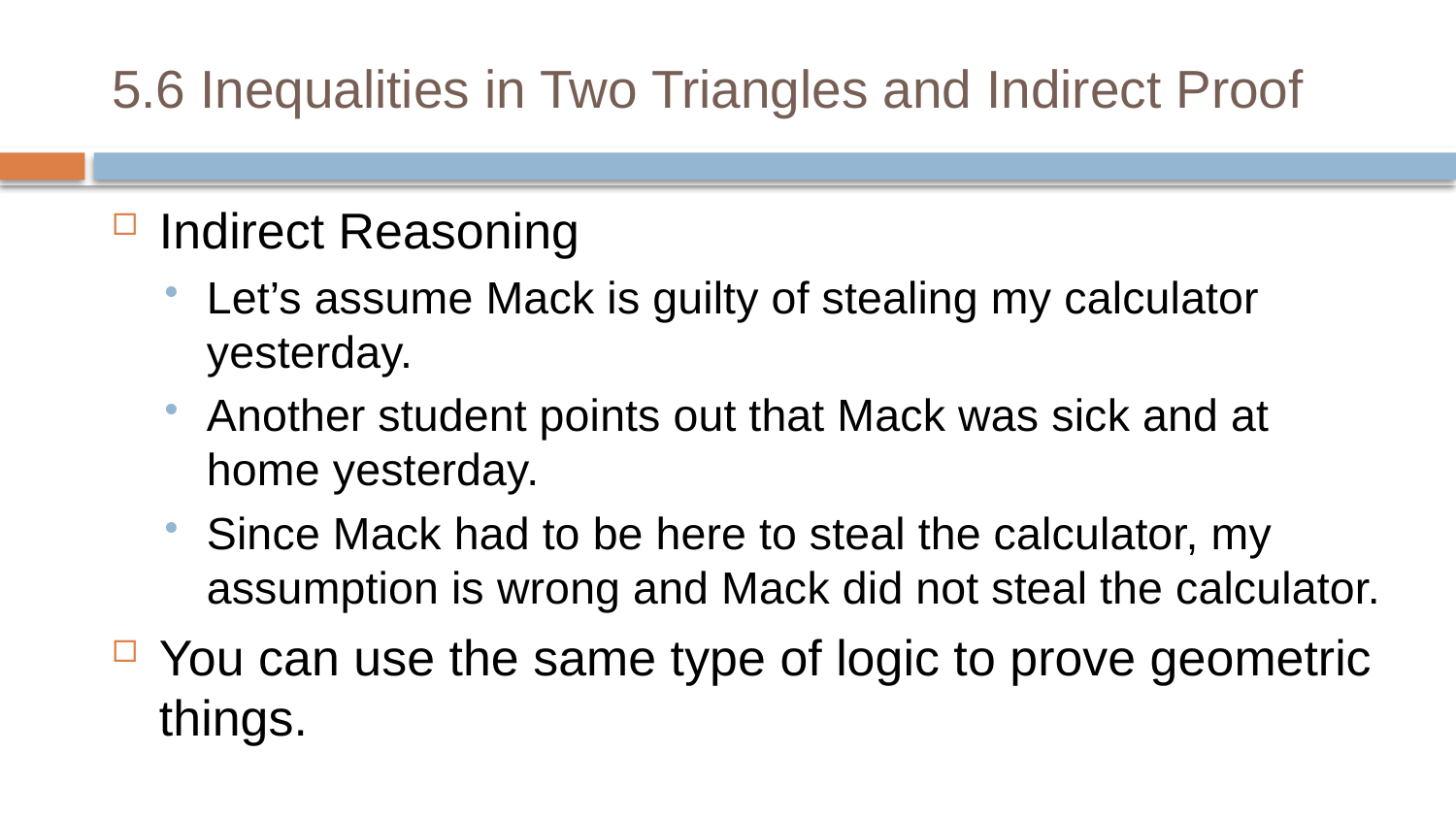

# 5.6 Inequalities in Two Triangles and Indirect Proof
Indirect Reasoning
Let’s assume Mack is guilty of stealing my calculator yesterday.
Another student points out that Mack was sick and at home yesterday.
Since Mack had to be here to steal the calculator, my assumption is wrong and Mack did not steal the calculator.
You can use the same type of logic to prove geometric things.